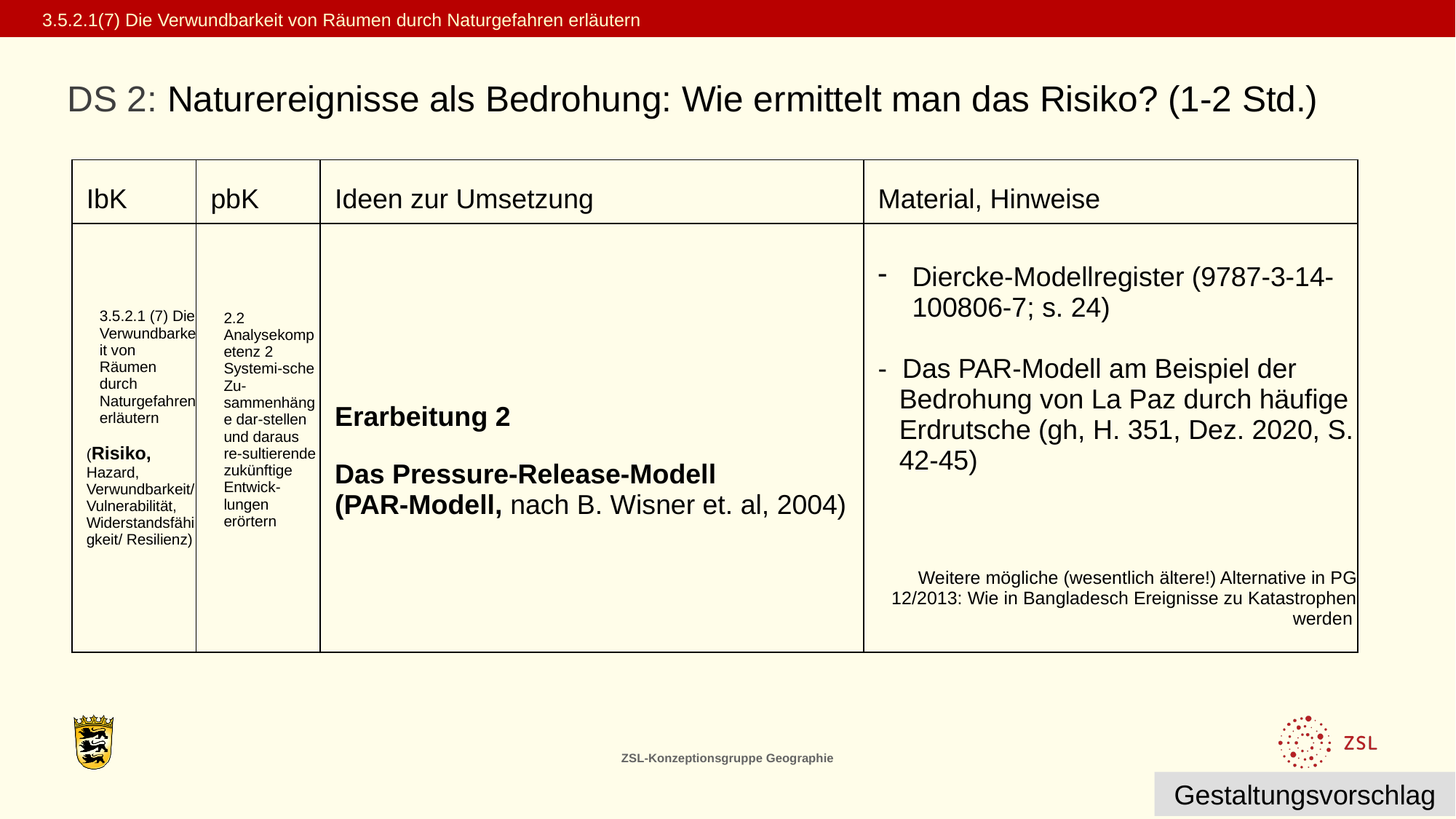

3.5.2.1(7) Die Verwundbarkeit von Räumen durch Naturgefahren erläutern
DS 2: Naturereignisse als Bedrohung: Wie ermittelt man das Risiko? (1-2 Std.)
| IbK | pbK | Ideen zur Umsetzung | Material, Hinweise |
| --- | --- | --- | --- |
| 3.5.2.1 (7) Die Verwundbarkeit von Räumen durch Naturgefahren erläutern (Risiko, Hazard, Verwundbarkeit/ Vulnerabilität, Widerstandsfähigkeit/ Resilienz) | 2.2 Analysekompetenz 2 Systemi-sche Zu-sammenhänge dar-stellen und daraus re-sultierende zukünftige Entwick-lungen erörtern | Erarbeitung 2 Das Pressure-Release-Modell (PAR-Modell, nach B. Wisner et. al, 2004) | Diercke-Modellregister (9787-3-14-100806-7; s. 24) - Das PAR-Modell am Beispiel der Bedrohung von La Paz durch häufige Erdrutsche (gh, H. 351, Dez. 2020, S. 42-45) Weitere mögliche (wesentlich ältere!) Alternative in PG 12/2013: Wie in Bangladesch Ereignisse zu Katastrophen werden |
ZSL-Konzeptionsgruppe Geographie
Gestaltungsvorschlag